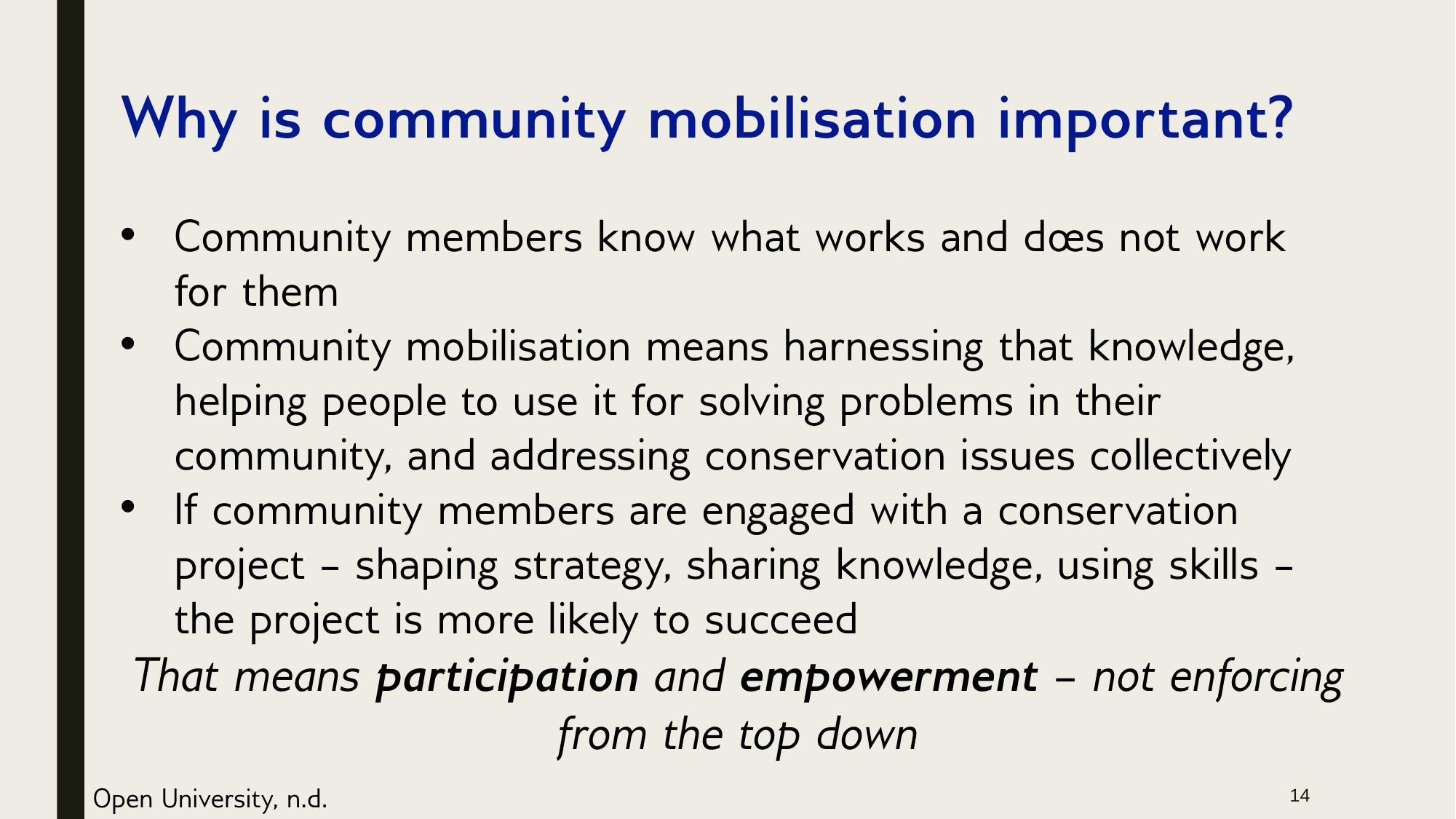

# Why is community mobilisation important?
Community members know what works and does not work for them
Community mobilisation means harnessing that knowledge, helping people to use it for solving problems in their community, and addressing conservation issues collectively
If community members are engaged with a conservation project – shaping strategy, sharing knowledge, using skills – the project is more likely to succeed
That means participation and empowerment – not enforcing from the top down

14
Open University, n.d.